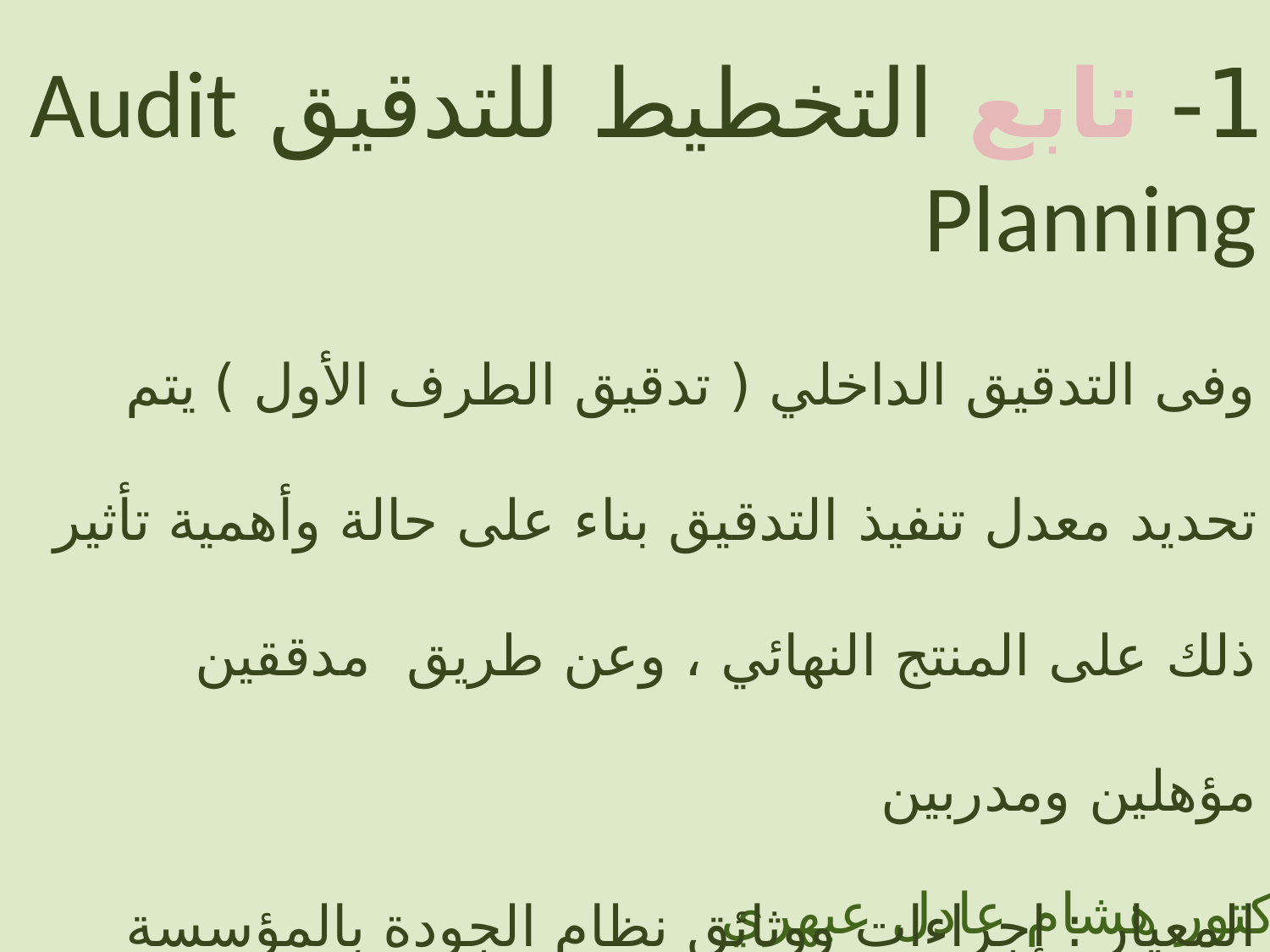

1- تابع التخطيط للتدقيق Audit Planning
وفى التدقيق الداخلي ( تدقيق الطرف الأول ) يتم تحديد معدل تنفيذ التدقيق بناء على حالة وأهمية تأثير ذلك على المنتج النهائي ، وعن طريق  مدققين مؤهلين ومدربين

المعيار : إجراءات ووثائق نظام الجودة بالمؤسسة طبقا لمتطلبات المواصفة القياسية
الدكتور هشام عادل عبهري